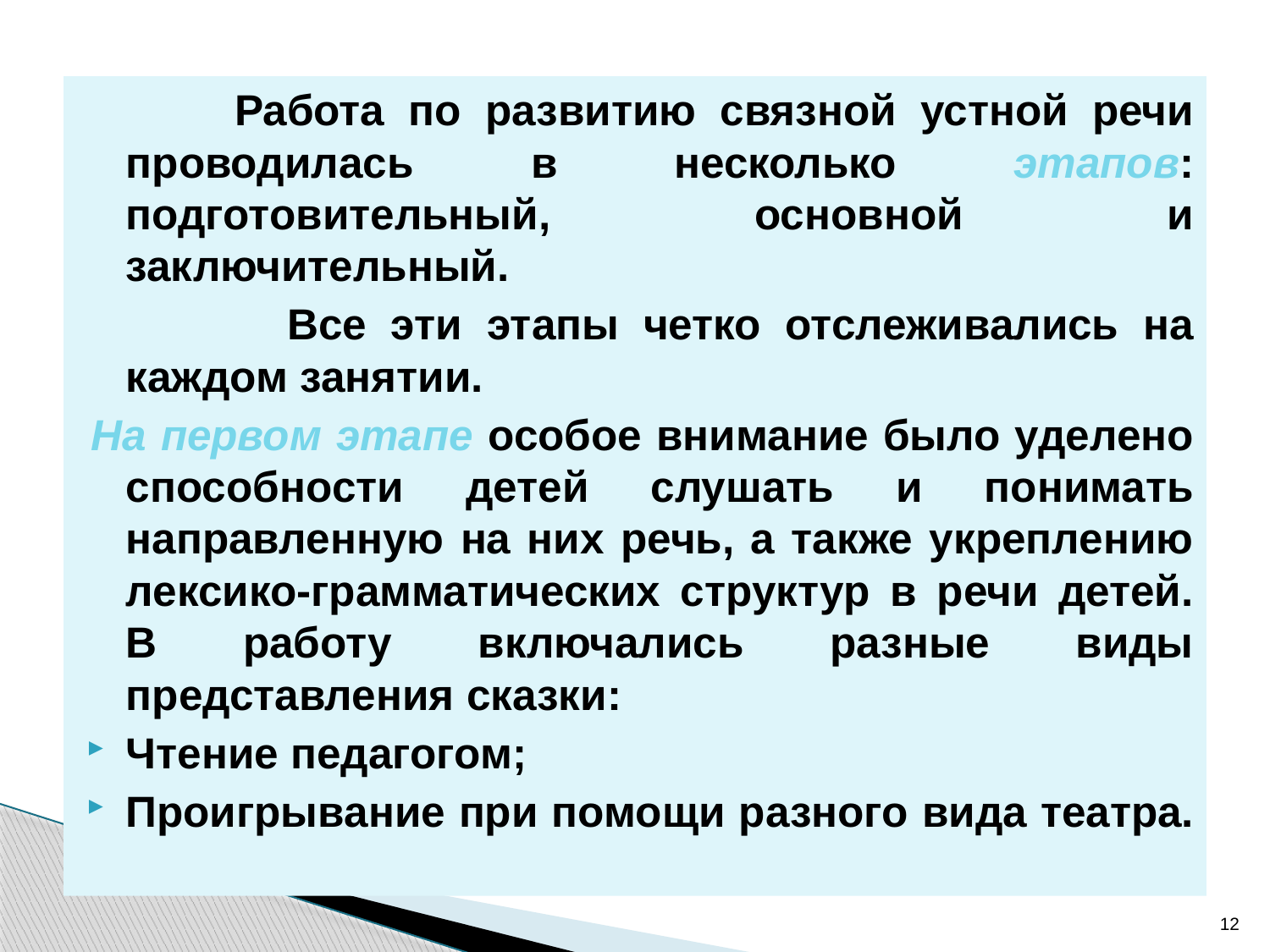

Работа по развитию связной устной речи проводилась в несколько этапов: подготовительный, основной и заключительный.
        Все эти этапы четко отслеживались на каждом занятии.
На первом этапе особое внимание было уделено способности детей слушать и понимать направленную на них речь, а также укреплению лексико-грамматических структур в речи детей. В работу включались разные виды представления сказки:
Чтение педагогом;
Проигрывание при помощи разного вида театра.
12